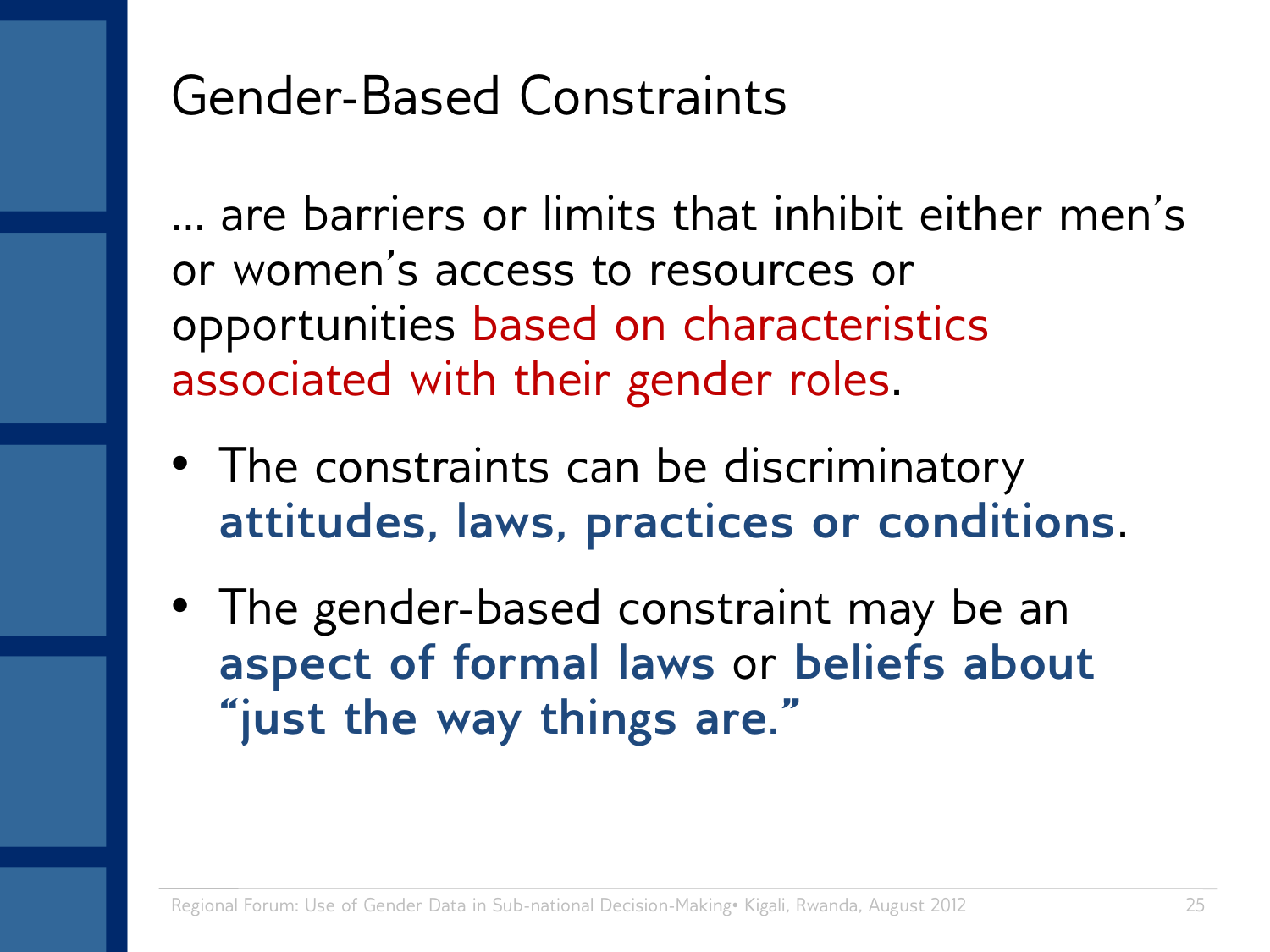

# Gender-Based Constraints
… are barriers or limits that inhibit either men’s or women’s access to resources or opportunities based on characteristics associated with their gender roles.
The constraints can be discriminatory attitudes, laws, practices or conditions.
The gender-based constraint may be an aspect of formal laws or beliefs about “just the way things are.”